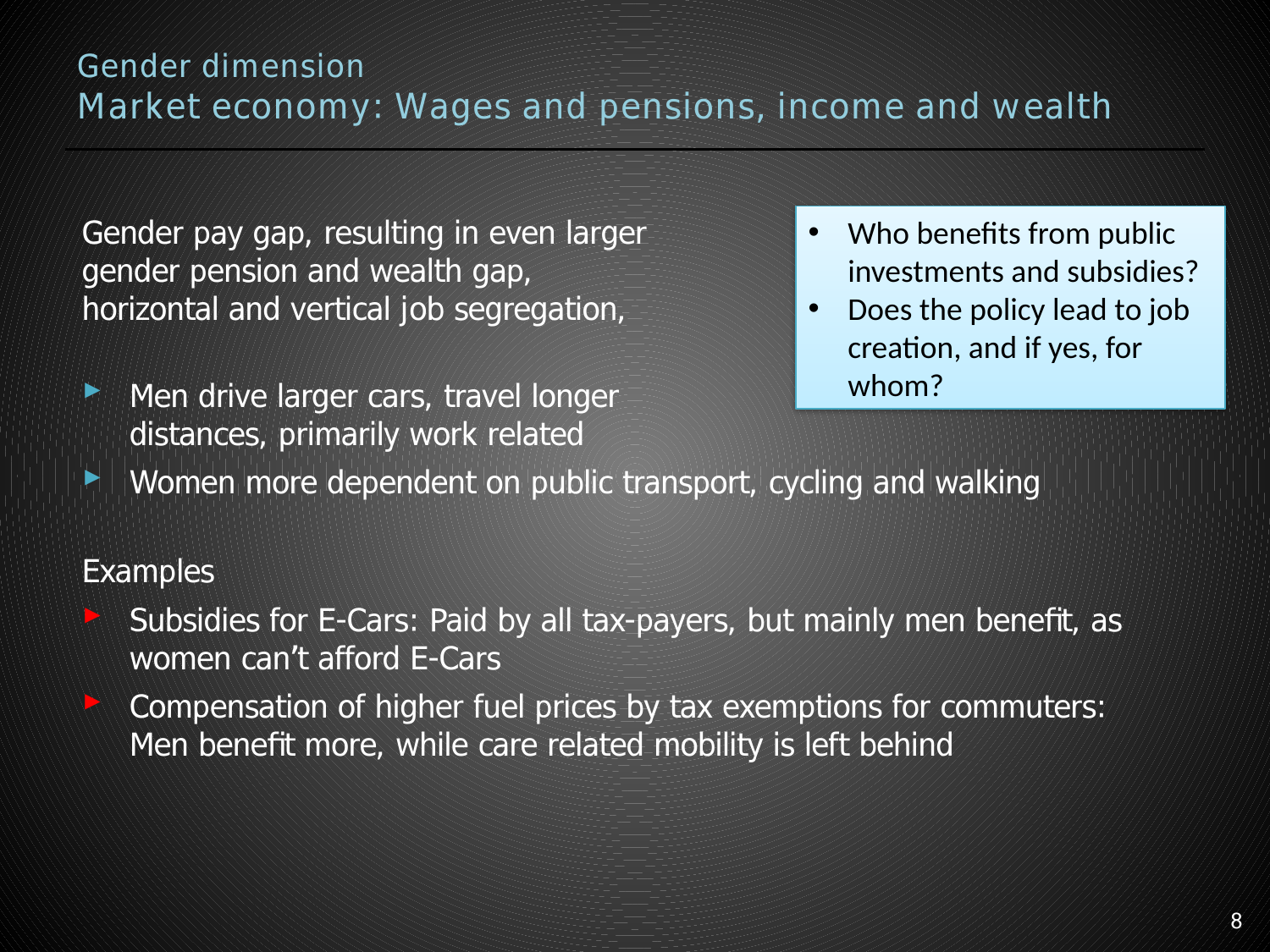

# Gender dimension Market economy: Wages and pensions, income and wealth
Gender pay gap, resulting in even larger
gender pension and wealth gap,
horizontal and vertical job segregation,
Men drive larger cars, travel longer
distances, primarily work related
Women more dependent on public transport, cycling and walking

Examples
Subsidies for E-Cars: Paid by all tax-payers, but mainly men benefit, as women can’t afford E-Cars
Compensation of higher fuel prices by tax exemptions for commuters: Men benefit more, while care related mobility is left behind

Who benefits from public investments and subsidies?
Does the policy lead to job creation, and if yes, for whom?
8